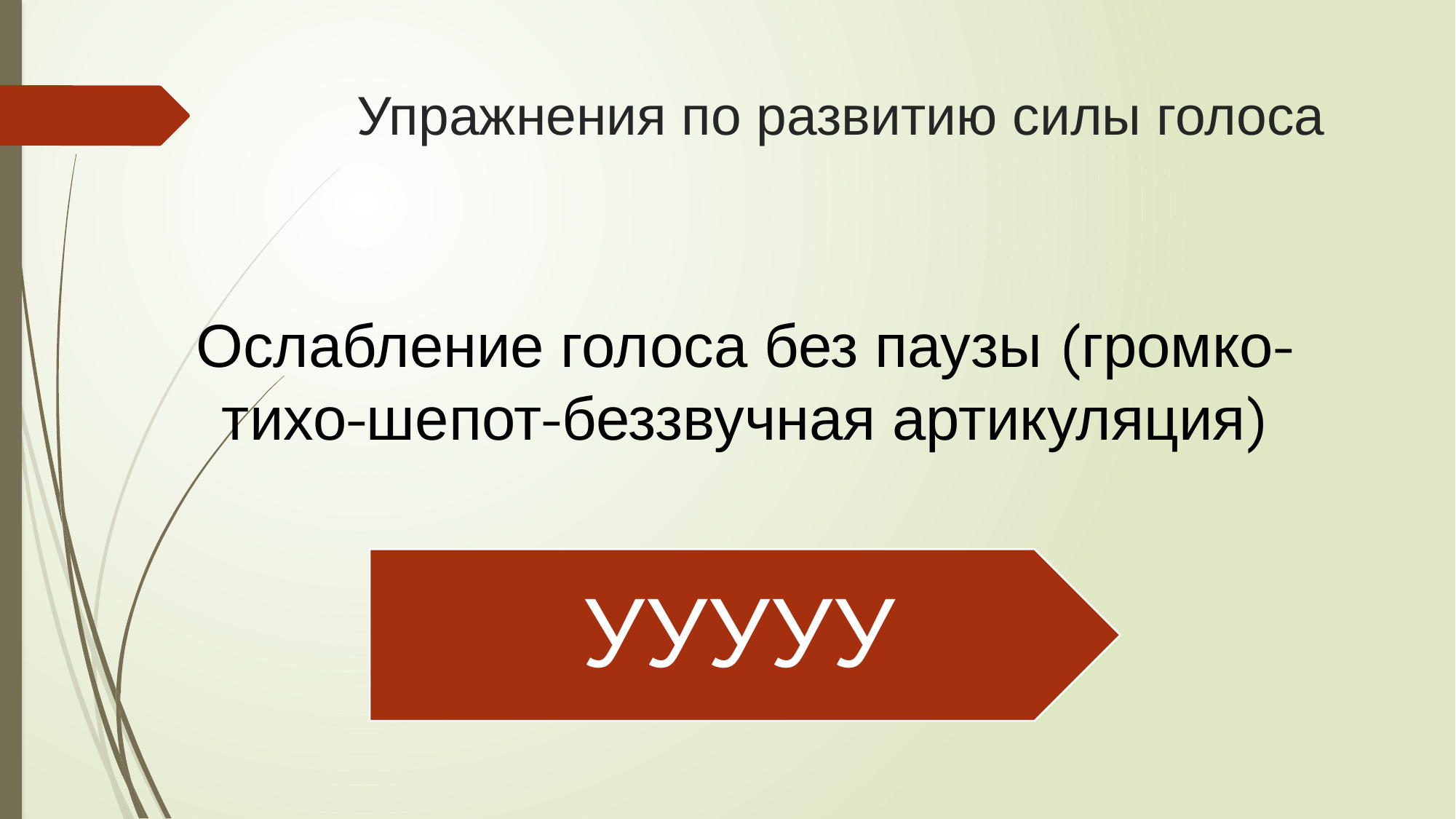

# Упражнения по развитию силы голоса
Ослабление голоса без паузы (громко-тихо-шепот-беззвучная артикуляция)
УУУУУ